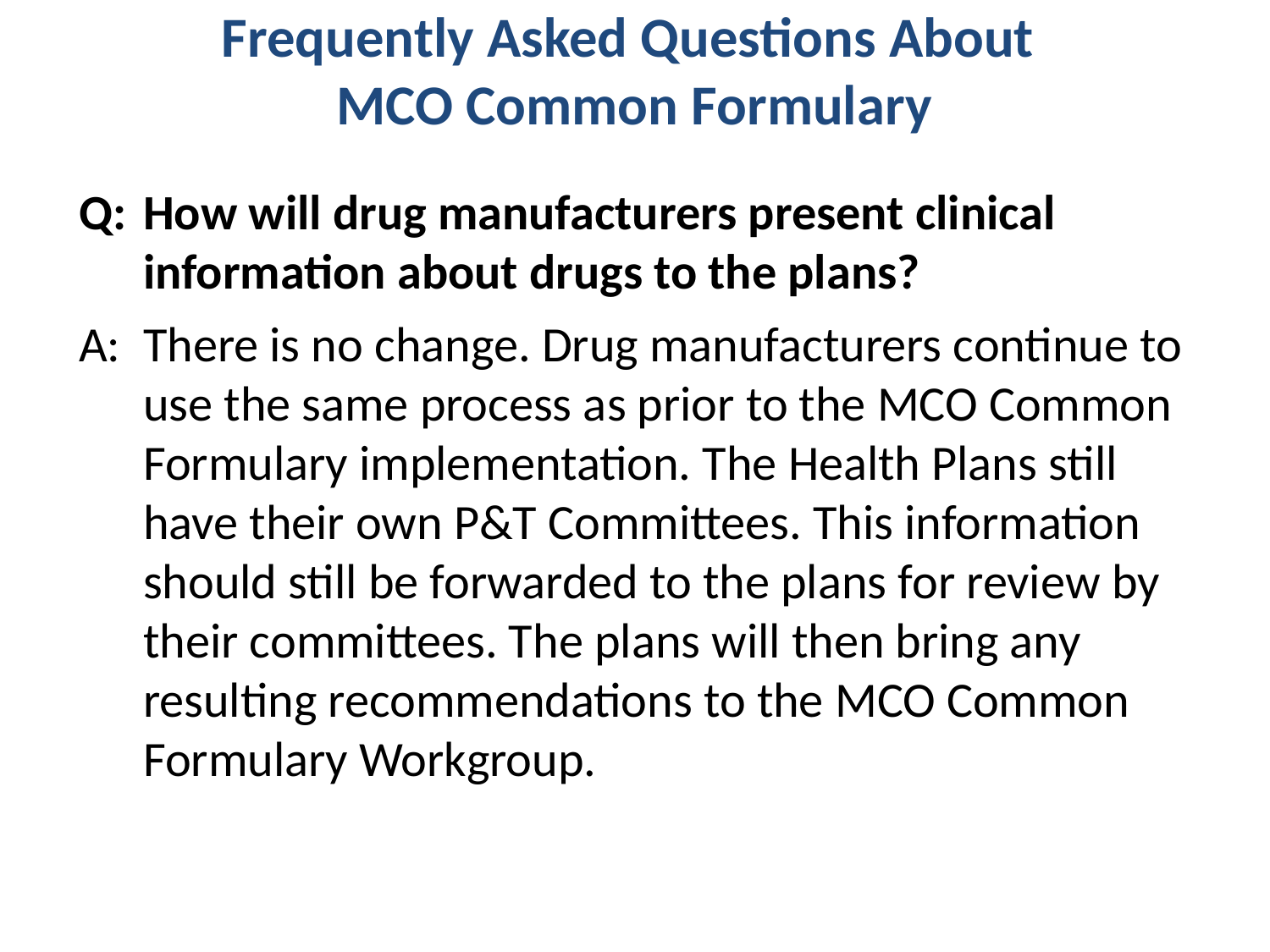

# Frequently Asked Questions About MCO Common Formulary
Q:	How will drug manufacturers present clinical information about drugs to the plans?
A: 	There is no change. Drug manufacturers continue to use the same process as prior to the MCO Common Formulary implementation. The Health Plans still have their own P&T Committees. This information should still be forwarded to the plans for review by their committees. The plans will then bring any resulting recommendations to the MCO Common Formulary Workgroup.